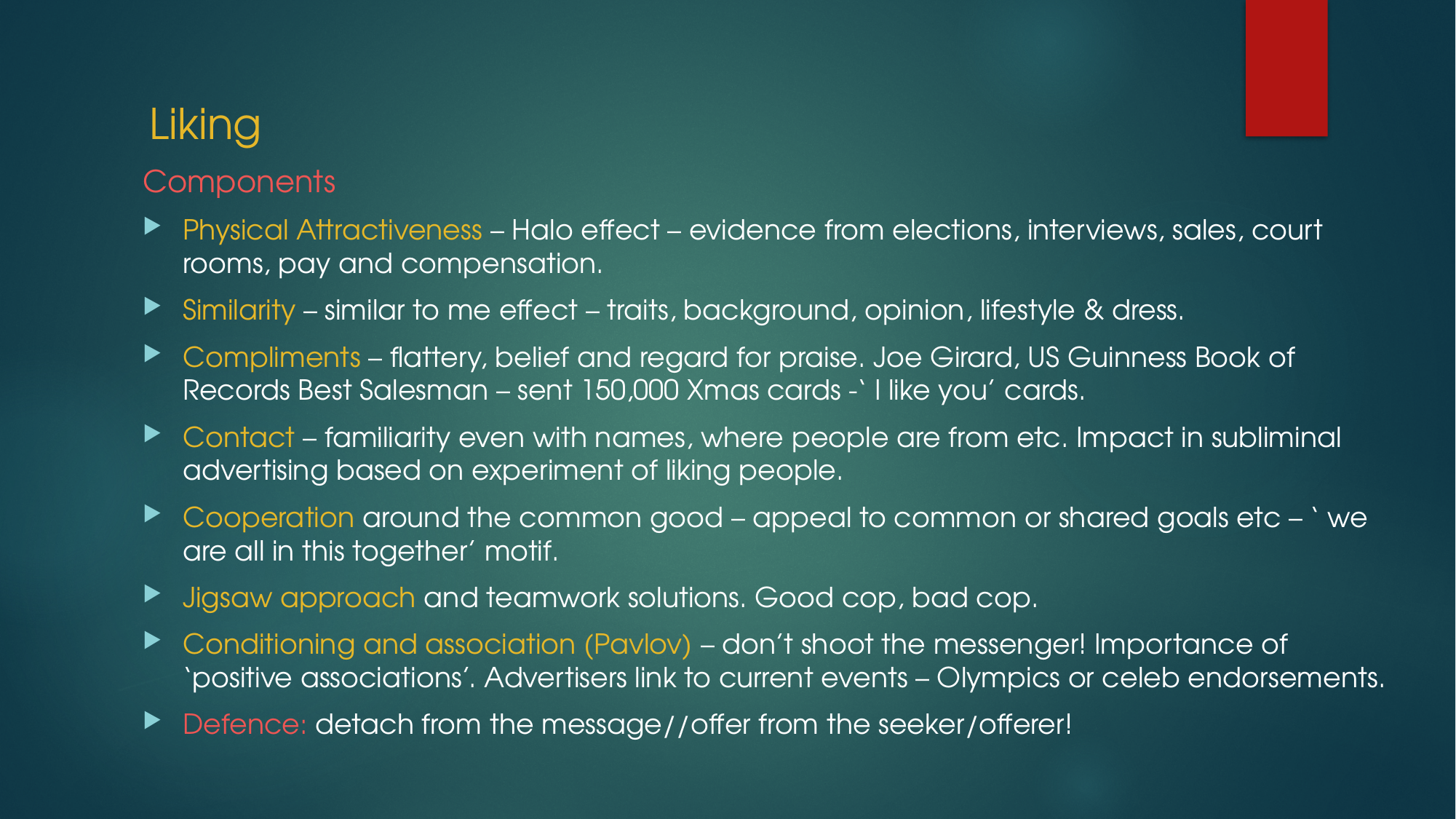

# Liking
Components
Physical Attractiveness – Halo effect – evidence from elections, interviews, sales, court rooms, pay and compensation.
Similarity – similar to me effect – traits, background, opinion, lifestyle & dress.
Compliments – flattery, belief and regard for praise. Joe Girard, US Guinness Book of Records Best Salesman – sent 150,000 Xmas cards -‘ I like you’ cards.
Contact – familiarity even with names, where people are from etc. Impact in subliminal advertising based on experiment of liking people.
Cooperation around the common good – appeal to common or shared goals etc – ‘ we are all in this together’ motif.
Jigsaw approach and teamwork solutions. Good cop, bad cop.
Conditioning and association (Pavlov) – don’t shoot the messenger! Importance of ‘positive associations’. Advertisers link to current events – Olympics or celeb endorsements.
Defence: detach from the message//offer from the seeker/offerer!